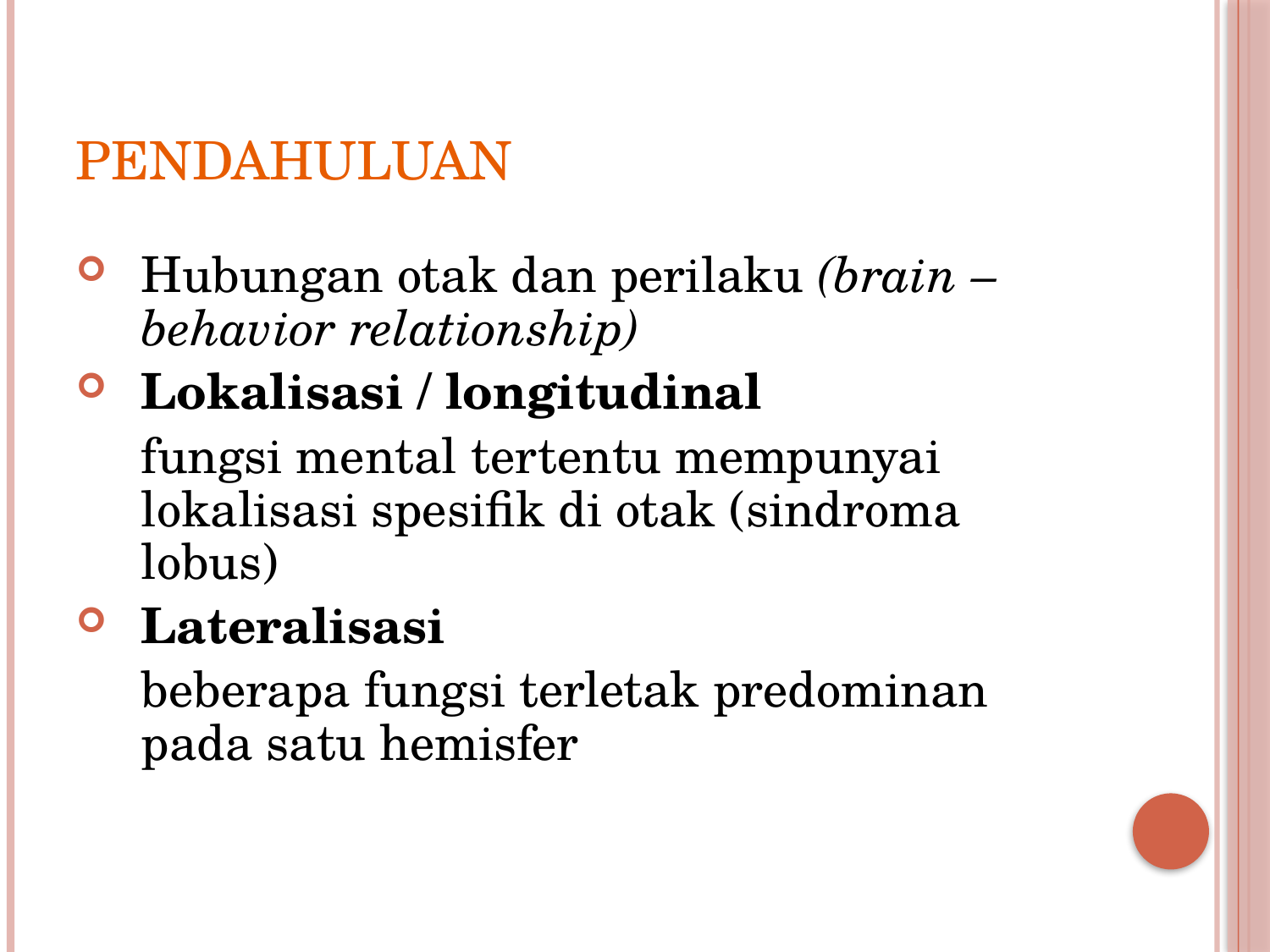

# Pendahuluan
Hubungan otak dan perilaku (brain – behavior relationship)
Lokalisasi / longitudinal
	fungsi mental tertentu mempunyai lokalisasi spesifik di otak (sindroma lobus)
Lateralisasi
	beberapa fungsi terletak predominan pada satu hemisfer